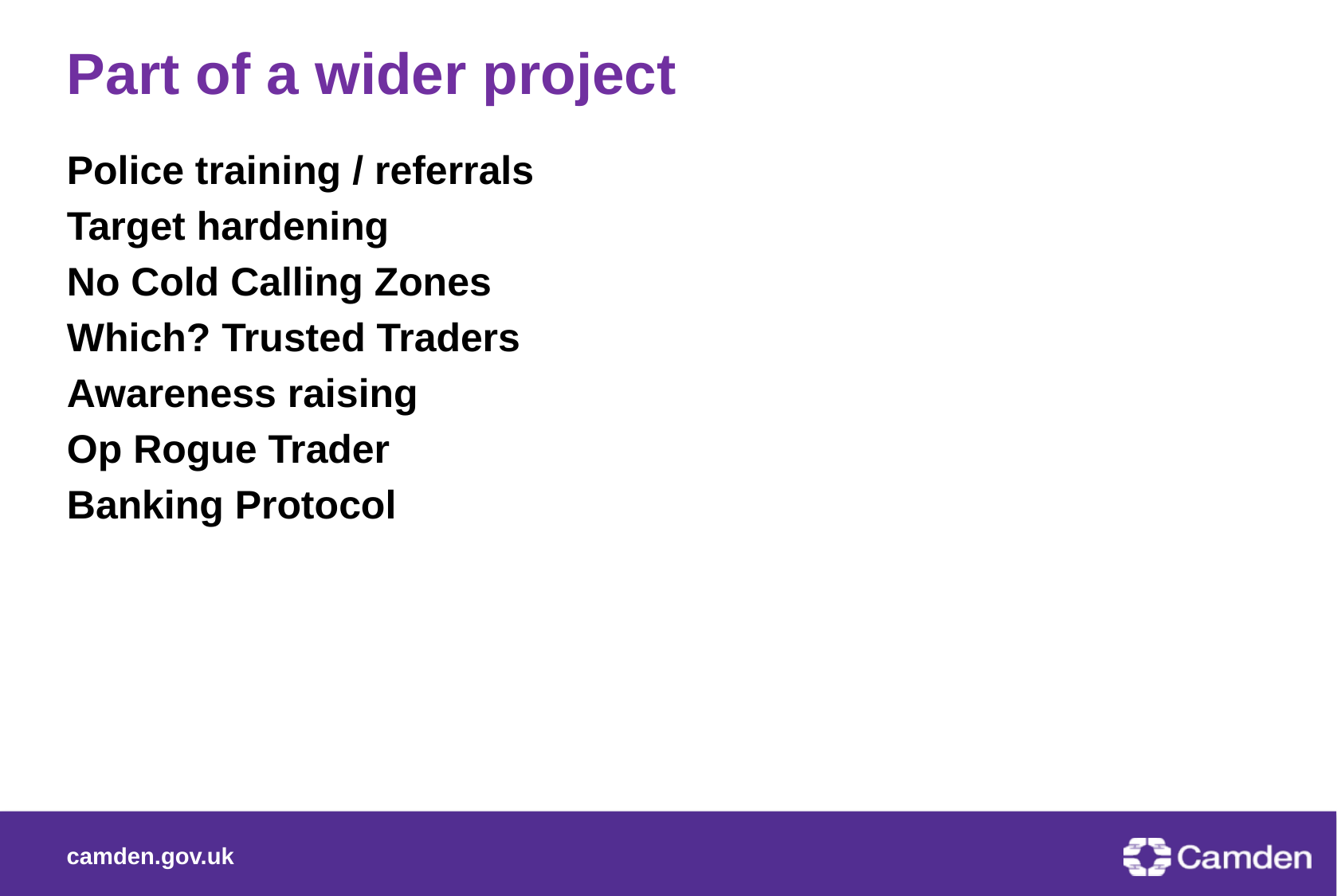

# Part of a wider project
Police training / referrals
Target hardening
No Cold Calling Zones
Which? Trusted Traders
Awareness raising
Op Rogue Trader
Banking Protocol